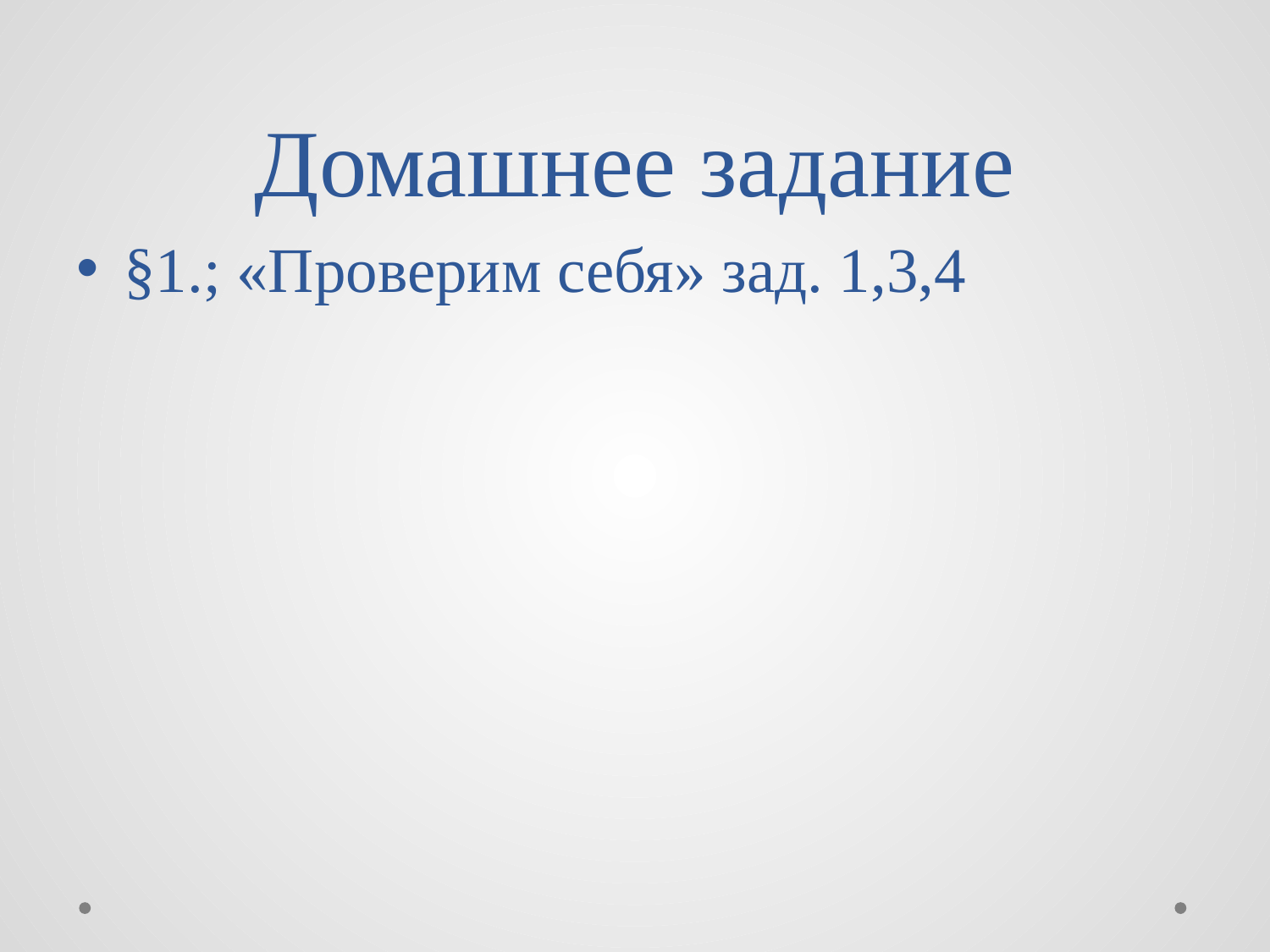

# Домашнее задание
§1.; «Проверим себя» зад. 1,3,4